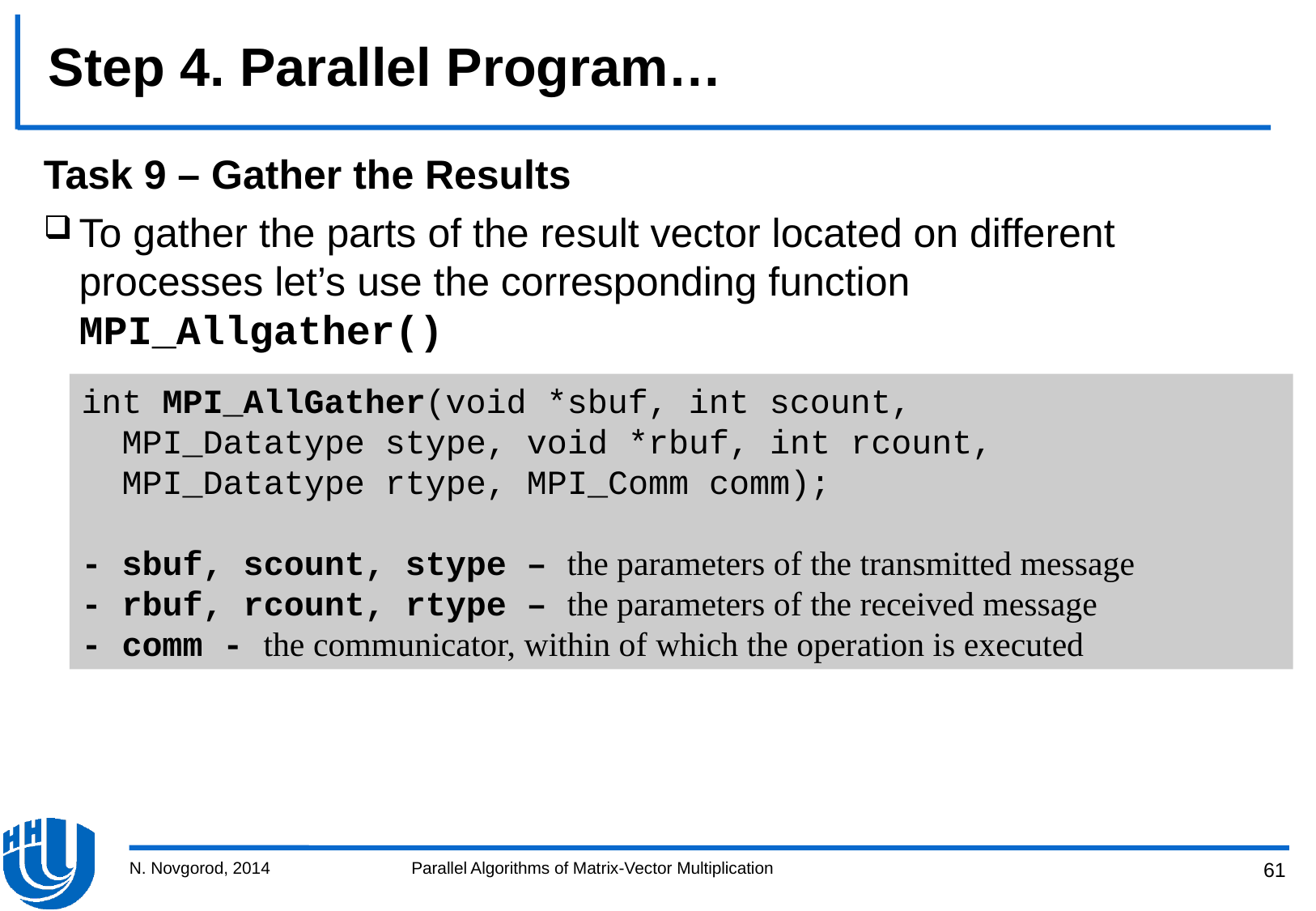

# Step 4. Parallel Program…
Task 9 – Gather the Results
To gather the parts of the result vector located on different processes let’s use the corresponding function MPI_Allgather()

int MPI_AllGather(void *sbuf, int scount,
  MPI_Datatype stype, void *rbuf, int rcount,
  MPI_Datatype rtype, MPI_Comm comm);

- sbuf, scount, stype – the parameters of the transmitted message
- rbuf, rcount, rtype – the parameters of the received message
- comm - the communicator, within of which the operation is executed
N. Novgorod, 2014
Parallel Algorithms of Matrix-Vector Multiplication
61